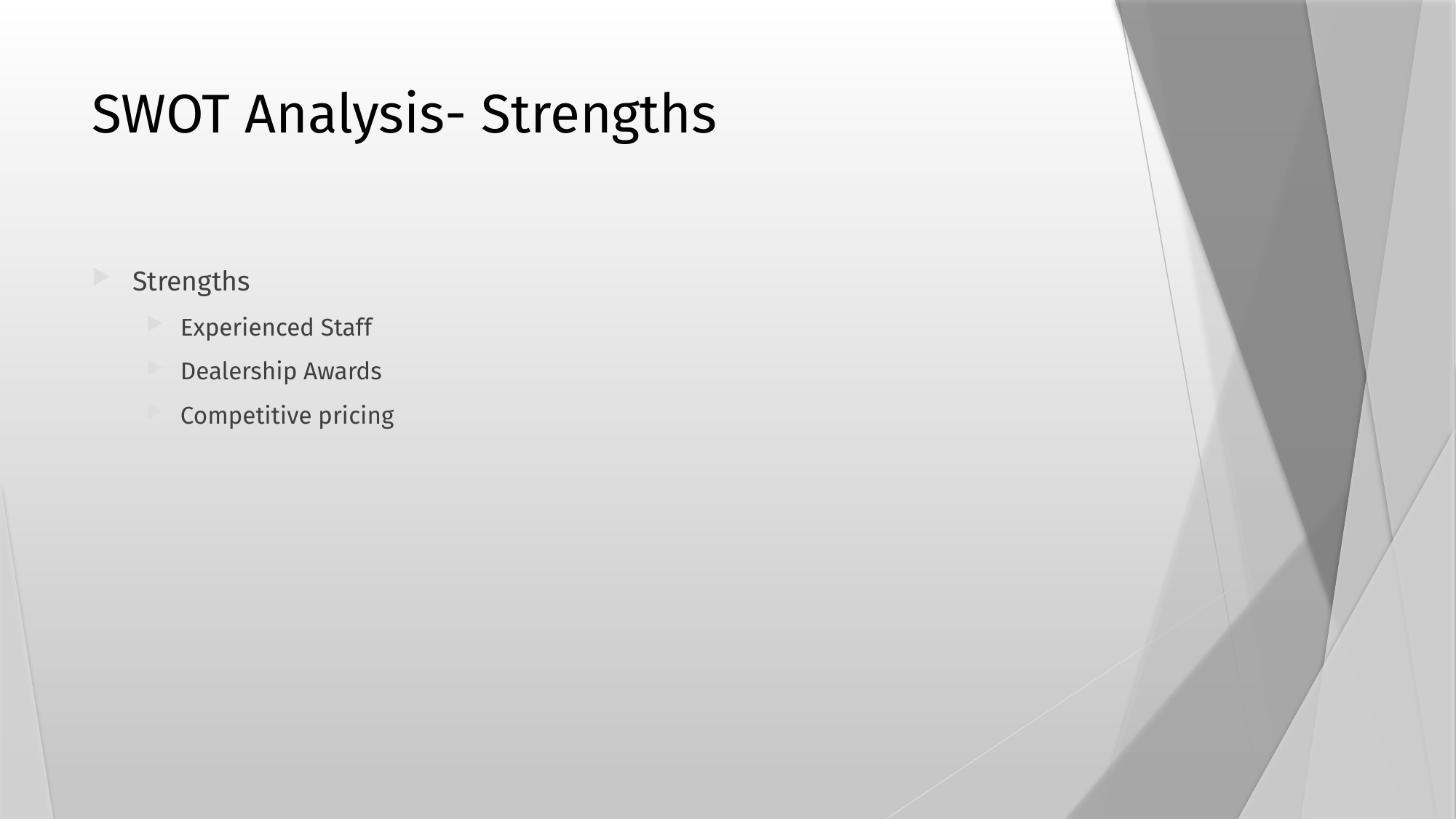

# SWOT Analysis- Strengths
Strengths
Experienced Staff
Dealership Awards
Competitive pricing